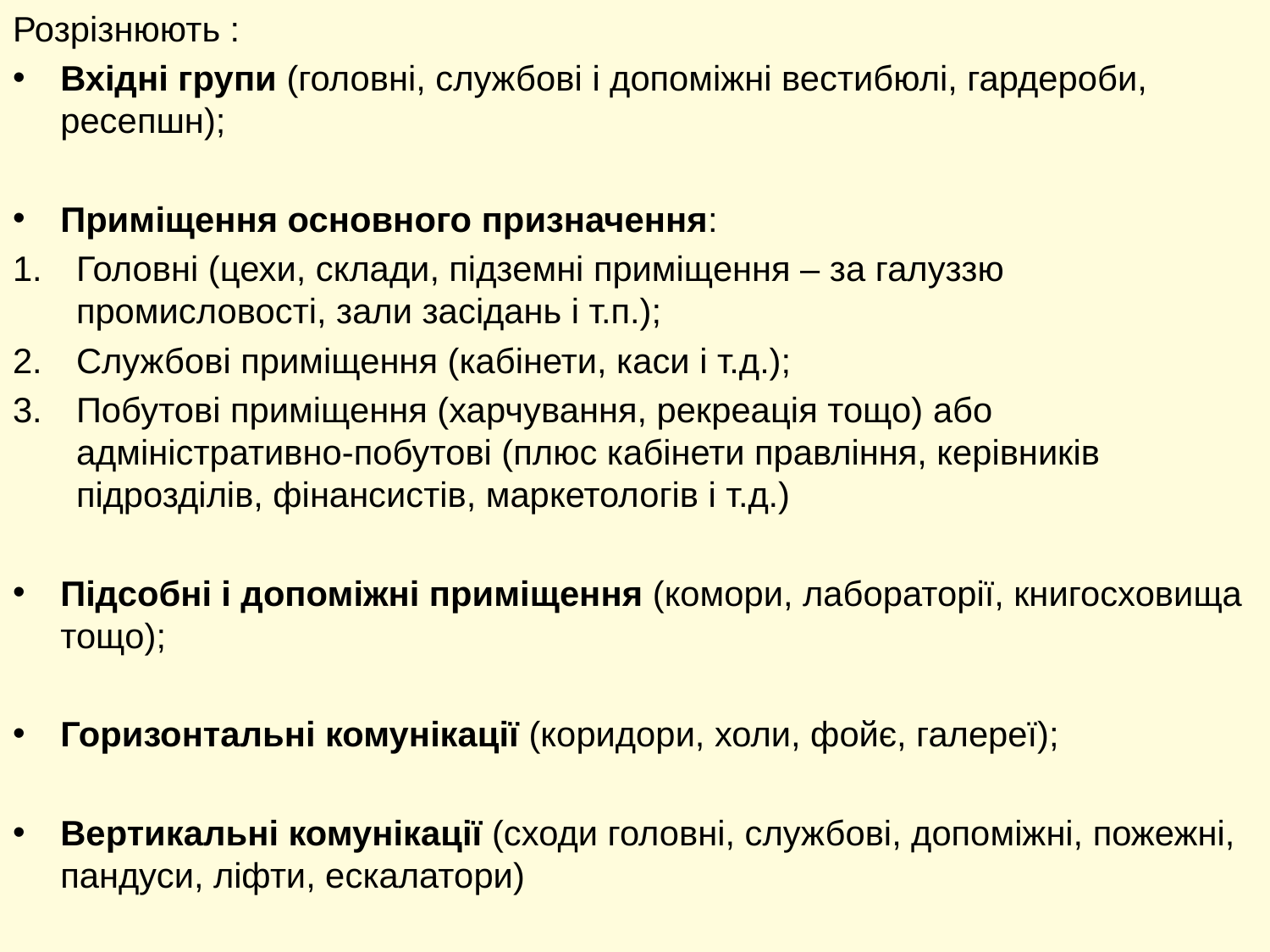

Розрізнюють :
Вхідні групи (головні, службові і допоміжні вестибюлі, гардероби, ресепшн);

Приміщення основного призначення:
Головні (цехи, склади, підземні приміщення – за галуззю промисловості, зали засідань і т.п.);
Службові приміщення (кабінети, каси і т.д.);
Побутові приміщення (харчування, рекреація тощо) або адміністративно-побутові (плюс кабінети правління, керівників підрозділів, фінансистів, маркетологів і т.д.)

Підсобні і допоміжні приміщення (комори, лабораторії, книгосховища тощо);

Горизонтальні комунікації (коридори, холи, фойє, галереї);

Вертикальні комунікації (сходи головні, службові, допоміжні, пожежні, пандуси, ліфти, ескалатори)